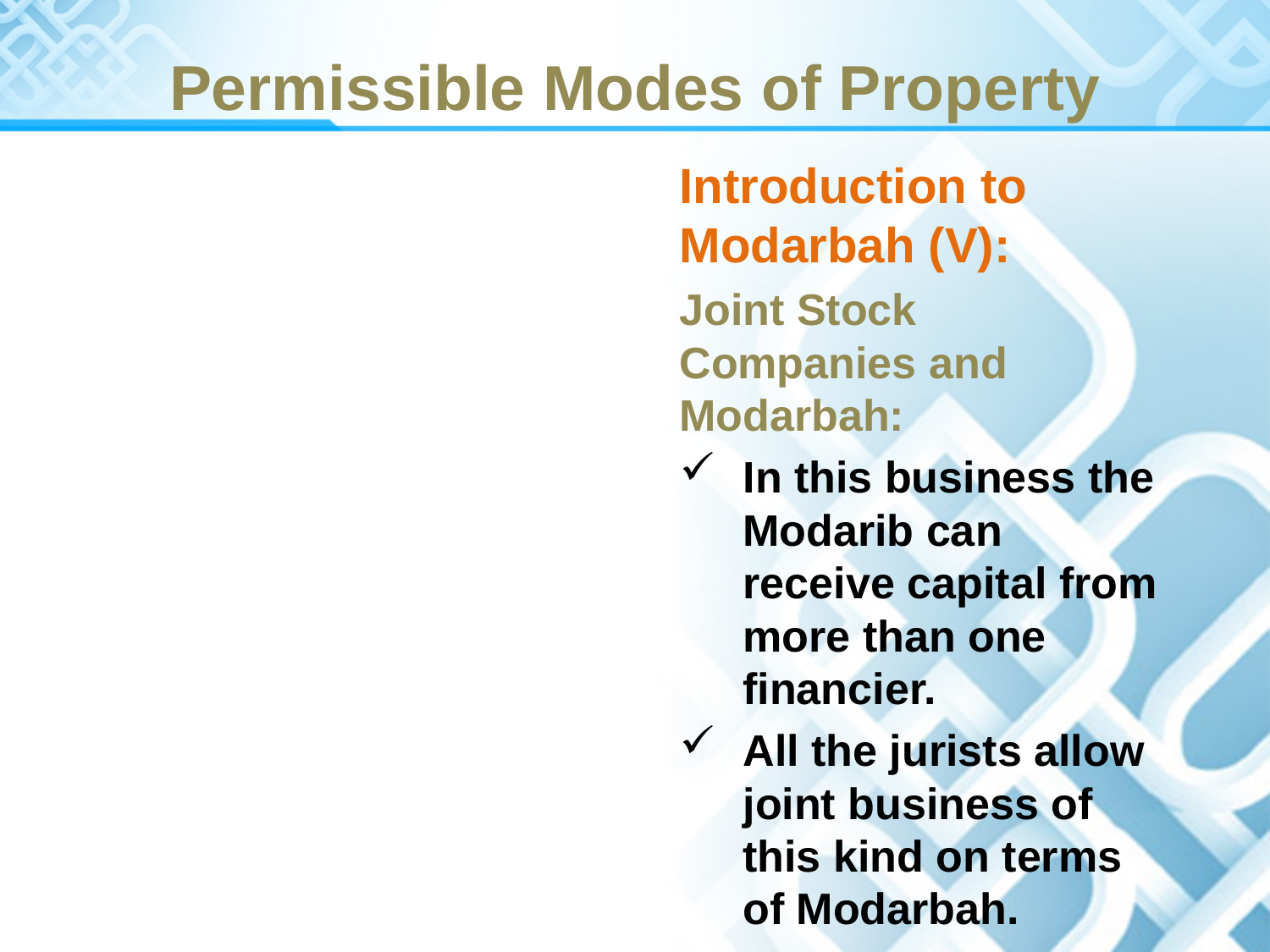

Permissible Modes of Property
Introduction to Modarbah (V):
Joint Stock Companies and Modarbah:
In this business the Modarib can receive capital from more than one financier.
All the jurists allow joint business of this kind on terms of Modarbah.